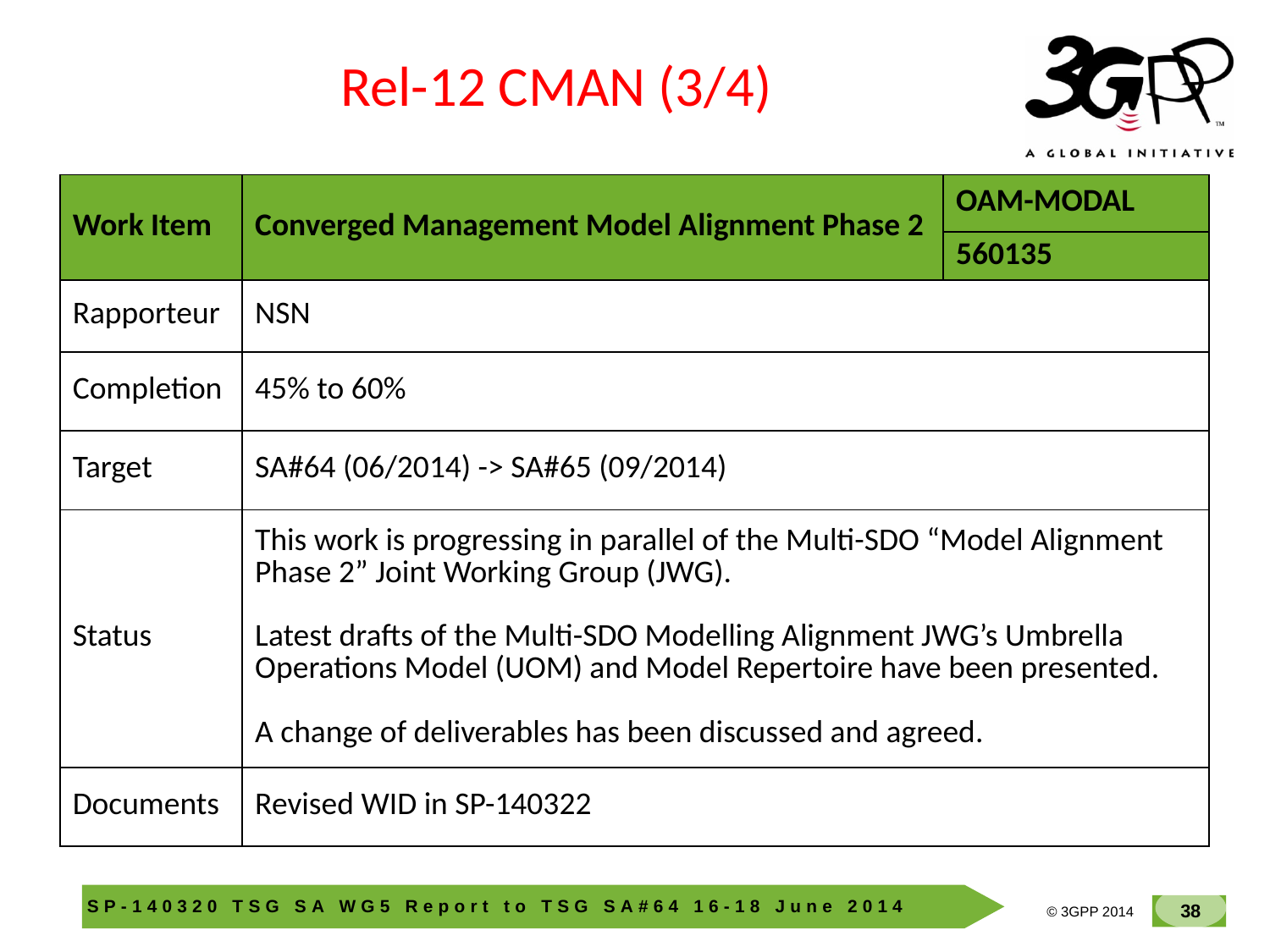

Rel-12 CMAN (3/4)
| Work Item | Converged Management Model Alignment Phase 2 | OAM-MODAL |
| --- | --- | --- |
|  |  | 560135 |
| Rapporteur | NSN |  |
| Completion | 45% to 60% |  |
| Target | SA#64 (06/2014) -> SA#65 (09/2014) |  |
| Status | This work is progressing in parallel of the Multi-SDO “Model Alignment Phase 2” Joint Working Group (JWG). Latest drafts of the Multi-SDO Modelling Alignment JWG’s Umbrella Operations Model (UOM) and Model Repertoire have been presented. A change of deliverables has been discussed and agreed. |  |
| Documents | Revised WID in SP-140322 |  |